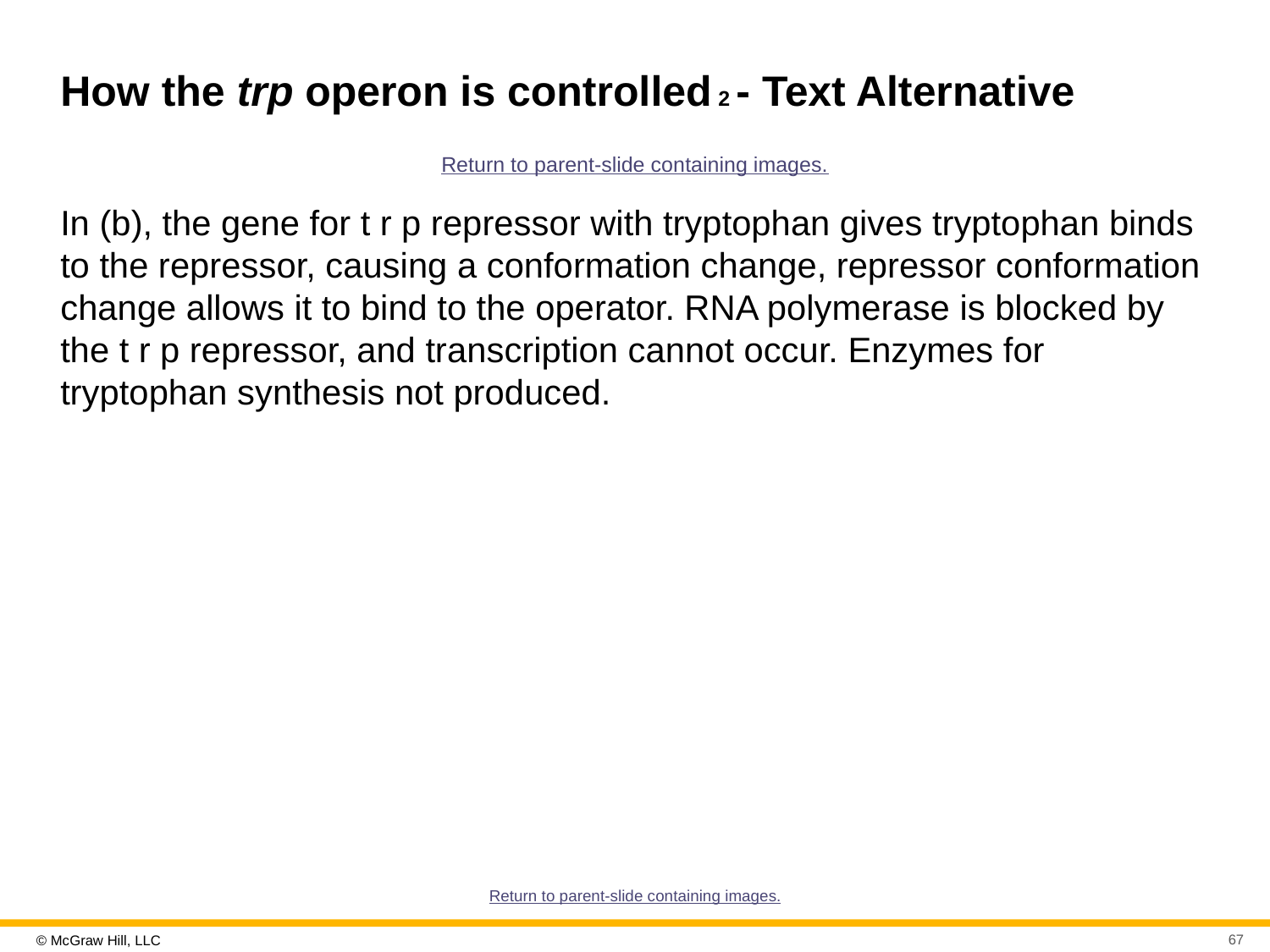

# How the trp operon is controlled 2 - Text Alternative
Return to parent-slide containing images.
In (b), the gene for t r p repressor with tryptophan gives tryptophan binds to the repressor, causing a conformation change, repressor conformation change allows it to bind to the operator. RNA polymerase is blocked by the t r p repressor, and transcription cannot occur. Enzymes for tryptophan synthesis not produced.
Return to parent-slide containing images.
67